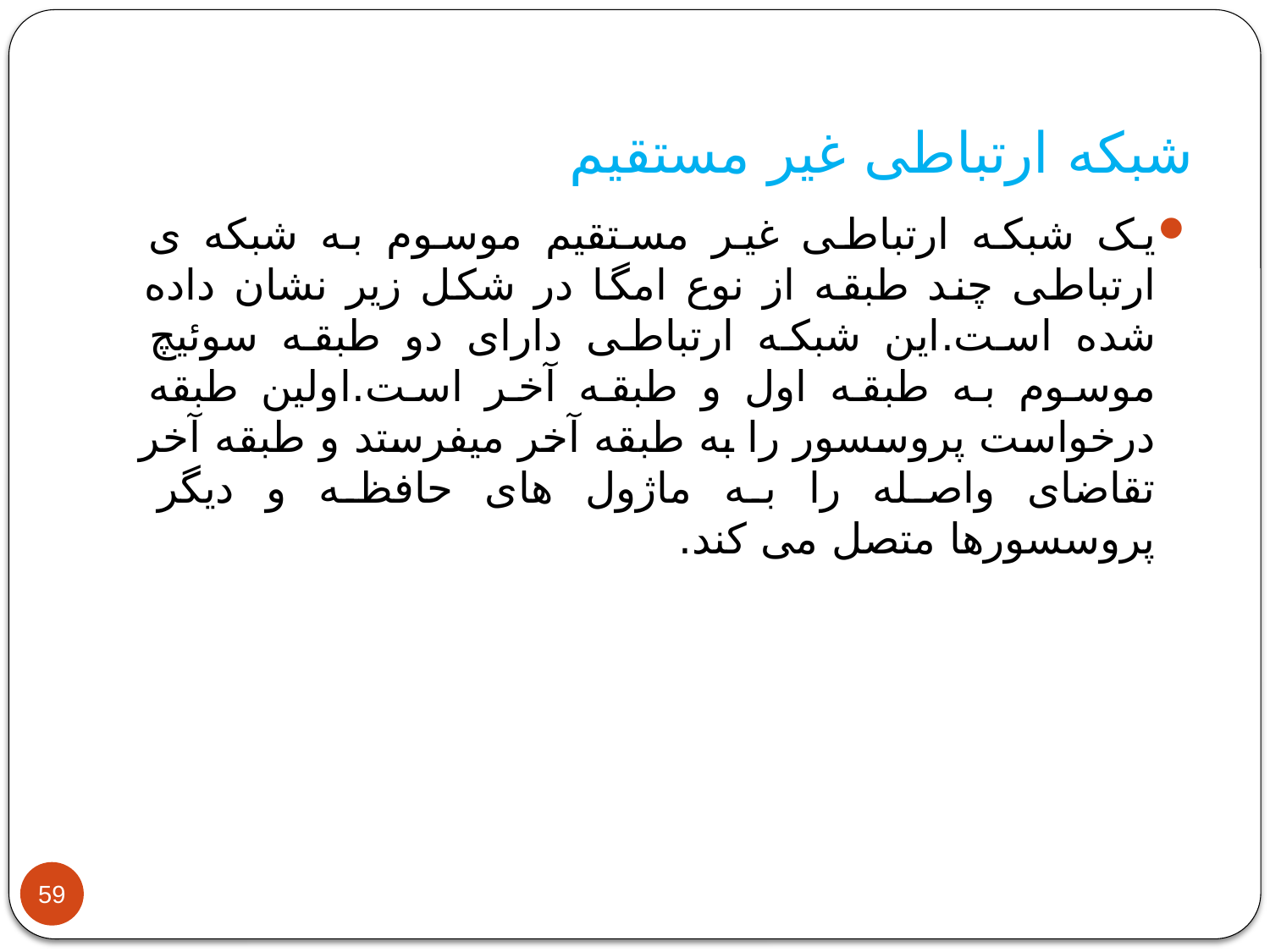

# شبکه ارتباطی غیر مستقیم
یک شبکه ارتباطی غیر مستقیم موسوم به شبکه ی ارتباطی چند طبقه از نوع امگا در شکل زیر نشان داده شده است.این شبکه ارتباطی دارای دو طبقه سوئیچ موسوم به طبقه اول و طبقه آخر است.اولین طبقه درخواست پروسسور را به طبقه آخر میفرستد و طبقه آخر تقاضای واصله را به ماژول های حافظه و دیگر پروسسورها متصل می کند.
59